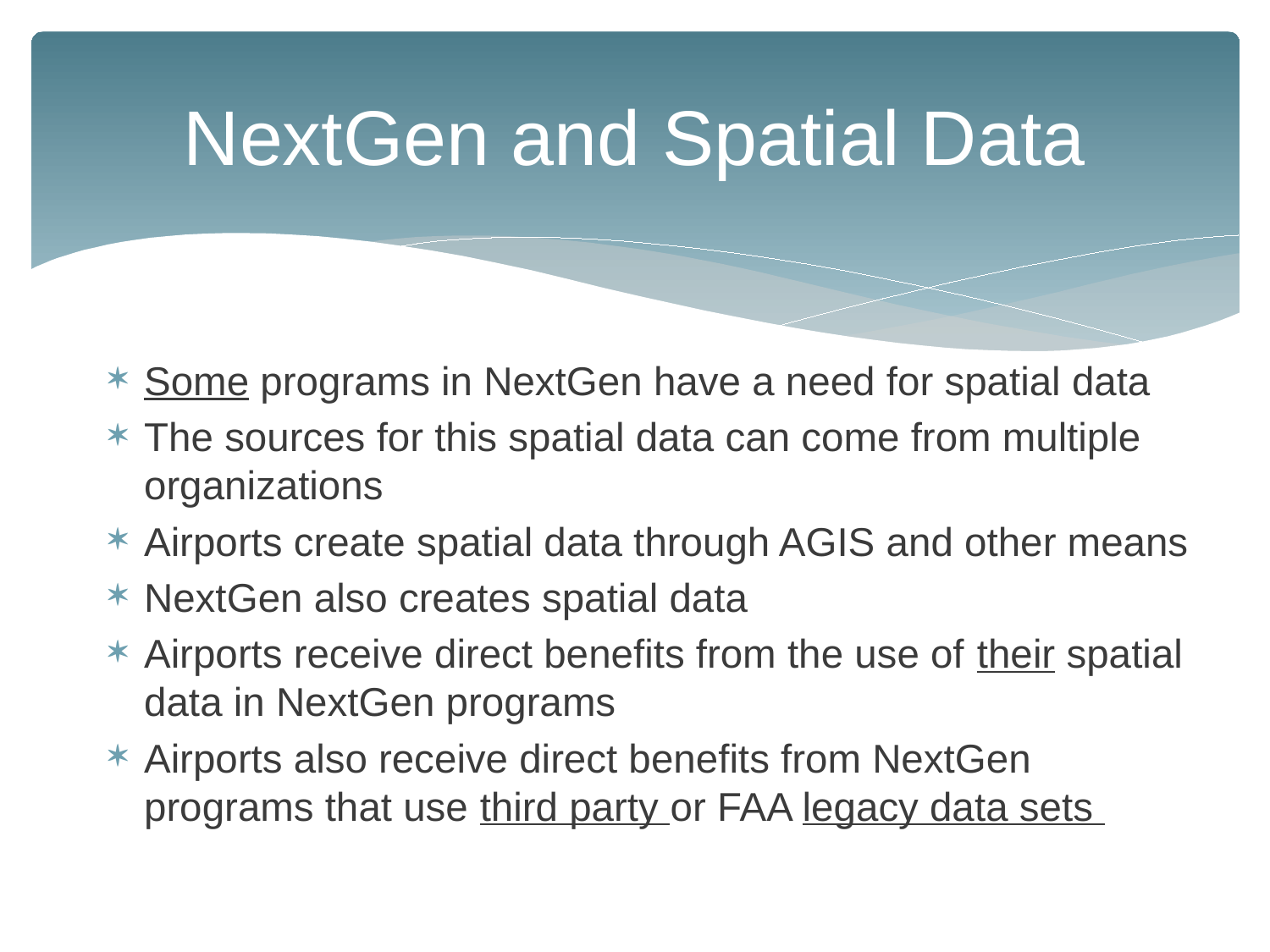

# NextGen and Spatial Data
Some programs in NextGen have a need for spatial data
The sources for this spatial data can come from multiple organizations
Airports create spatial data through AGIS and other means
NextGen also creates spatial data
Airports receive direct benefits from the use of their spatial data in NextGen programs
Airports also receive direct benefits from NextGen programs that use third party or FAA legacy data sets